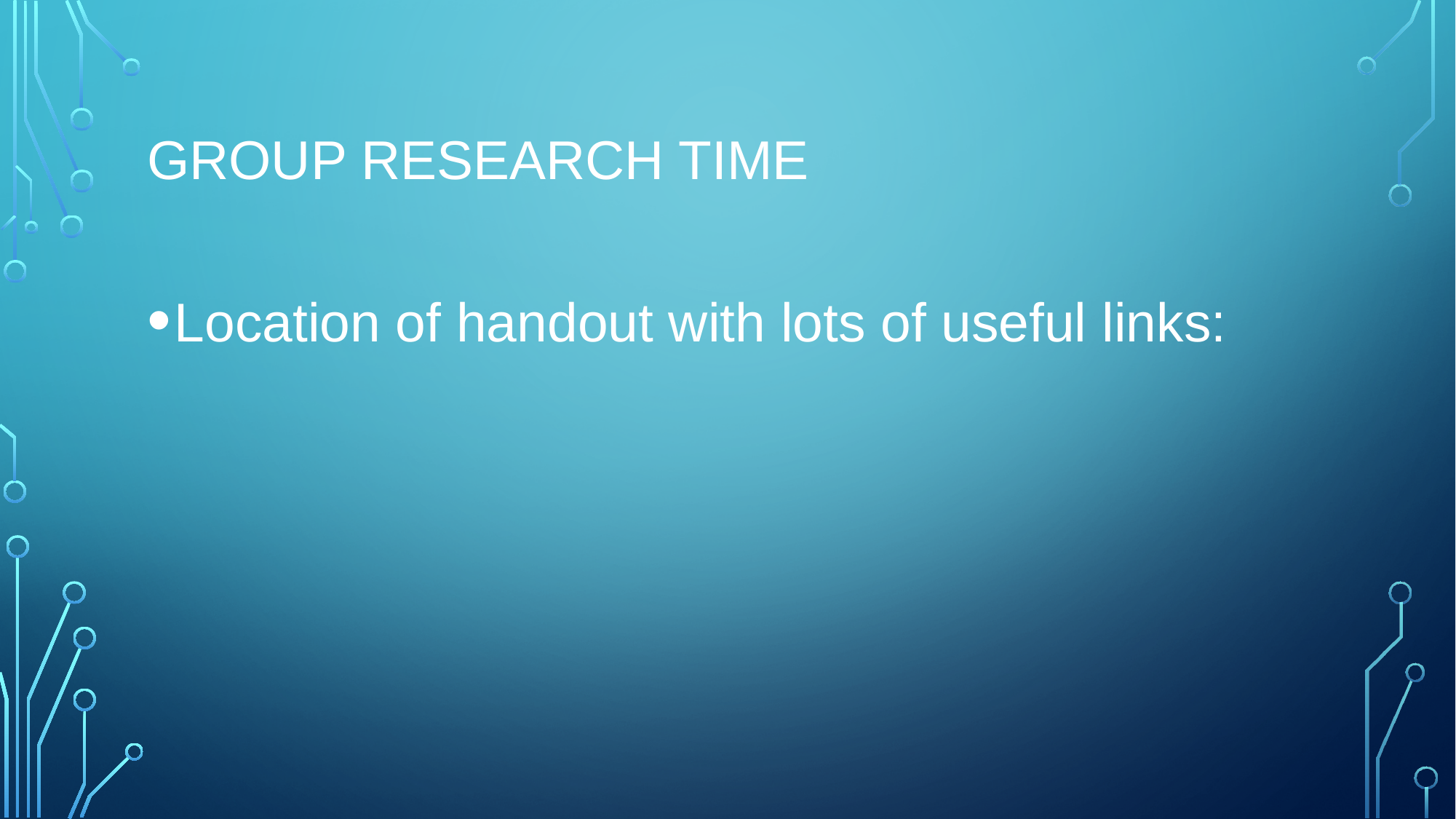

# Group research time
Location of handout with lots of useful links: